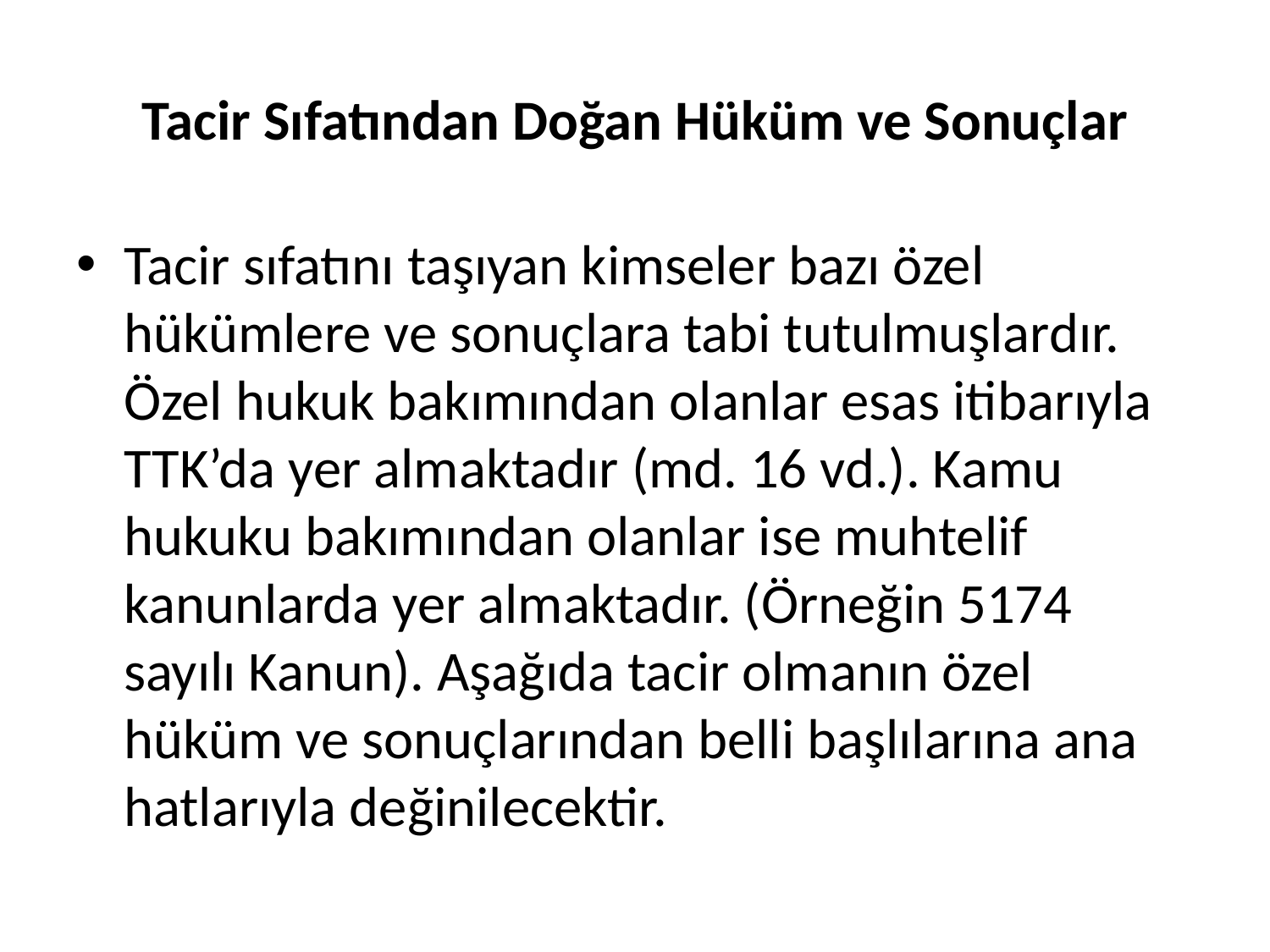

# Tacir Sıfatından Doğan Hüküm ve Sonuçlar
Tacir sıfatını taşıyan kimseler bazı özel hükümlere ve sonuçlara tabi tutulmuşlardır. Özel hukuk bakımından olanlar esas itibarıyla TTK’da yer almaktadır (md. 16 vd.). Kamu hukuku bakımından olanlar ise muhtelif kanunlarda yer almaktadır. (Örneğin 5174 sayılı Kanun). Aşağıda tacir olmanın özel hüküm ve sonuçlarından belli başlılarına ana hatlarıyla değinilecektir.